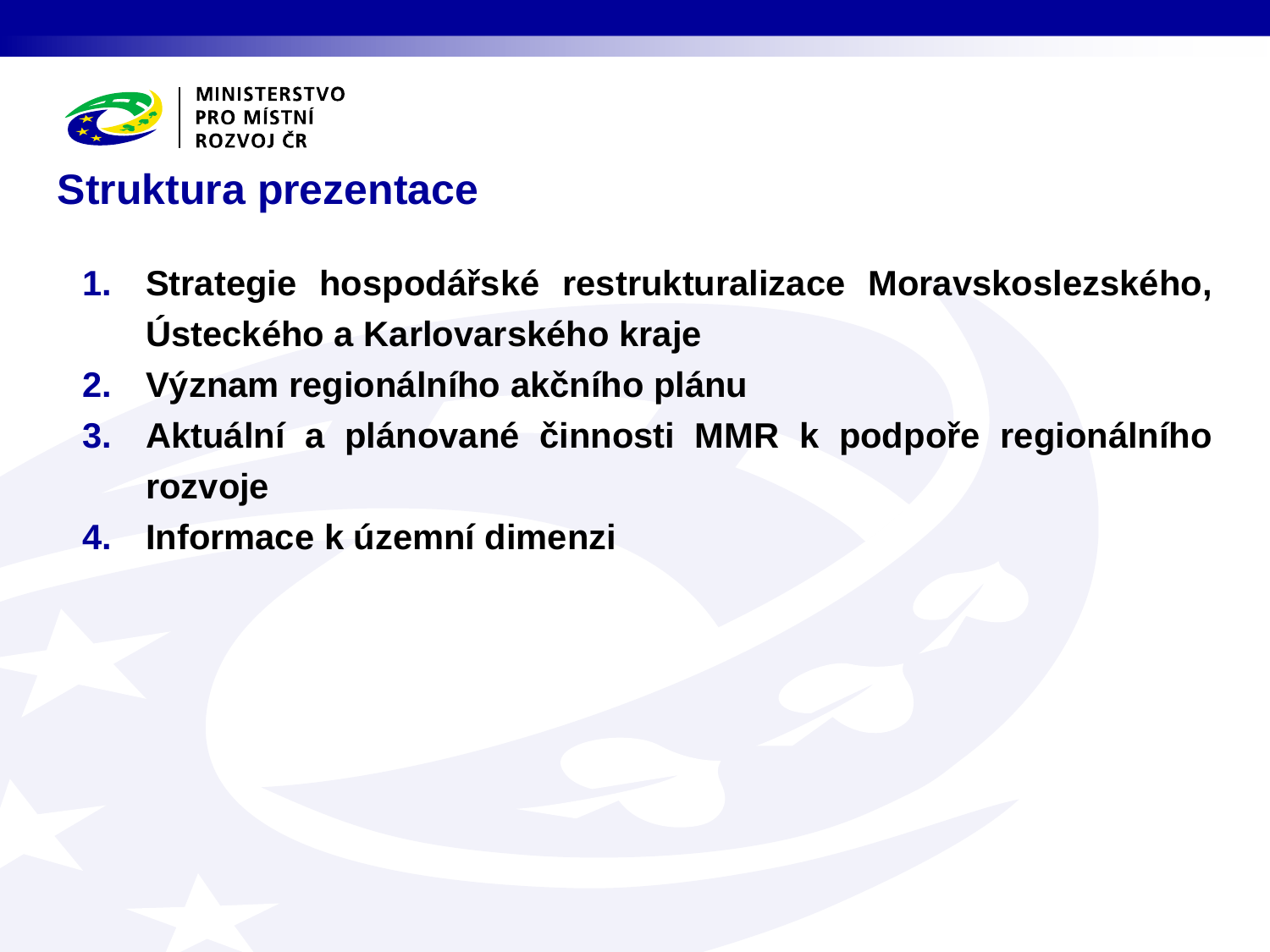

# Struktura prezentace
Strategie hospodářské restrukturalizace Moravskoslezského, Ústeckého a Karlovarského kraje
Význam regionálního akčního plánu
Aktuální a plánované činnosti MMR k podpoře regionálního rozvoje
Informace k územní dimenzi